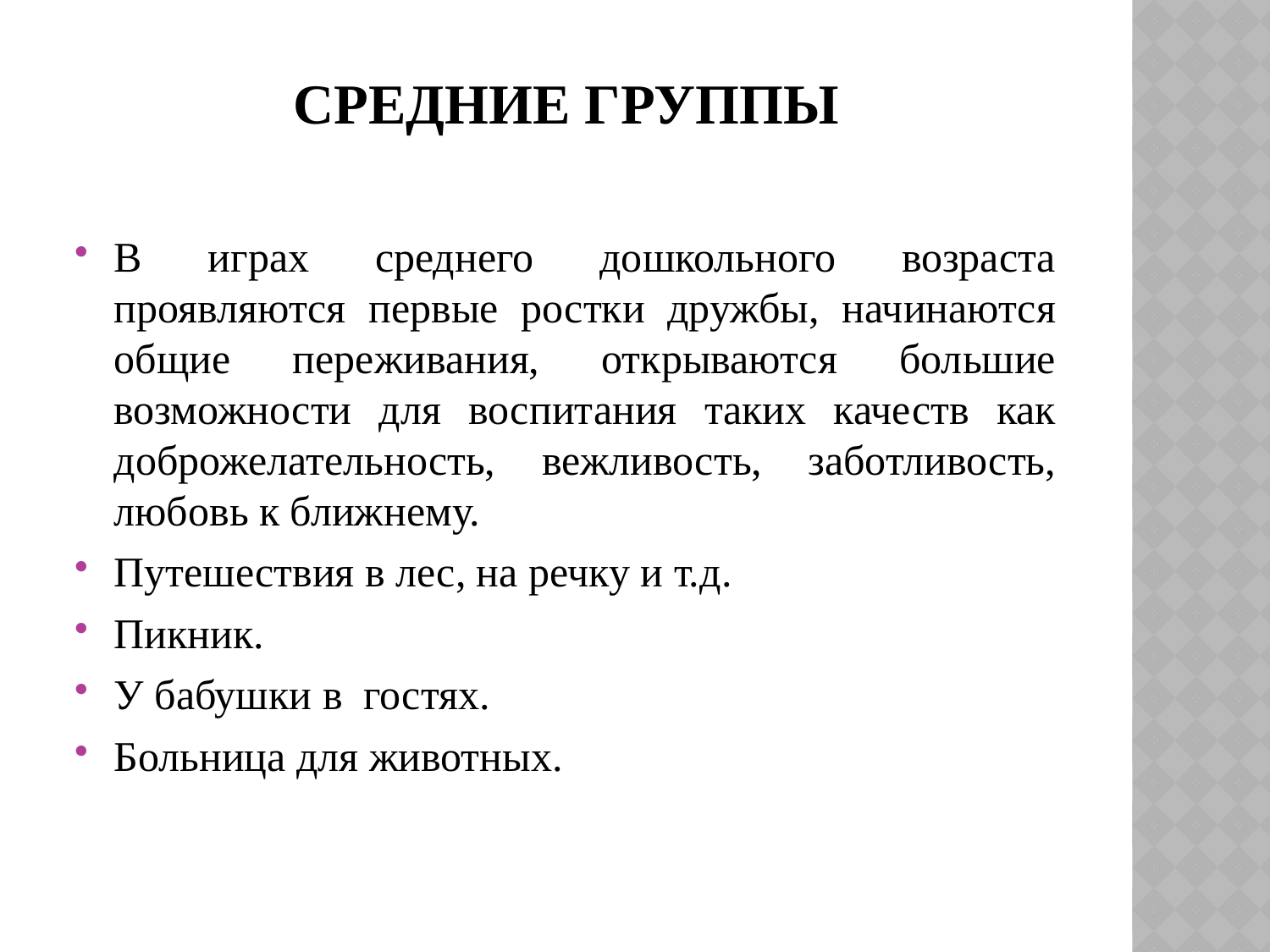

# Средние группы
В играх среднего дошкольного возраста проявляются первые ростки дружбы, начинаются общие переживания, открываются большие возможности для воспитания таких качеств как доброжелательность, вежливость, заботливость, любовь к ближнему.
Путешествия в лес, на речку и т.д.
Пикник.
У бабушки в  гостях.
Больница для животных.